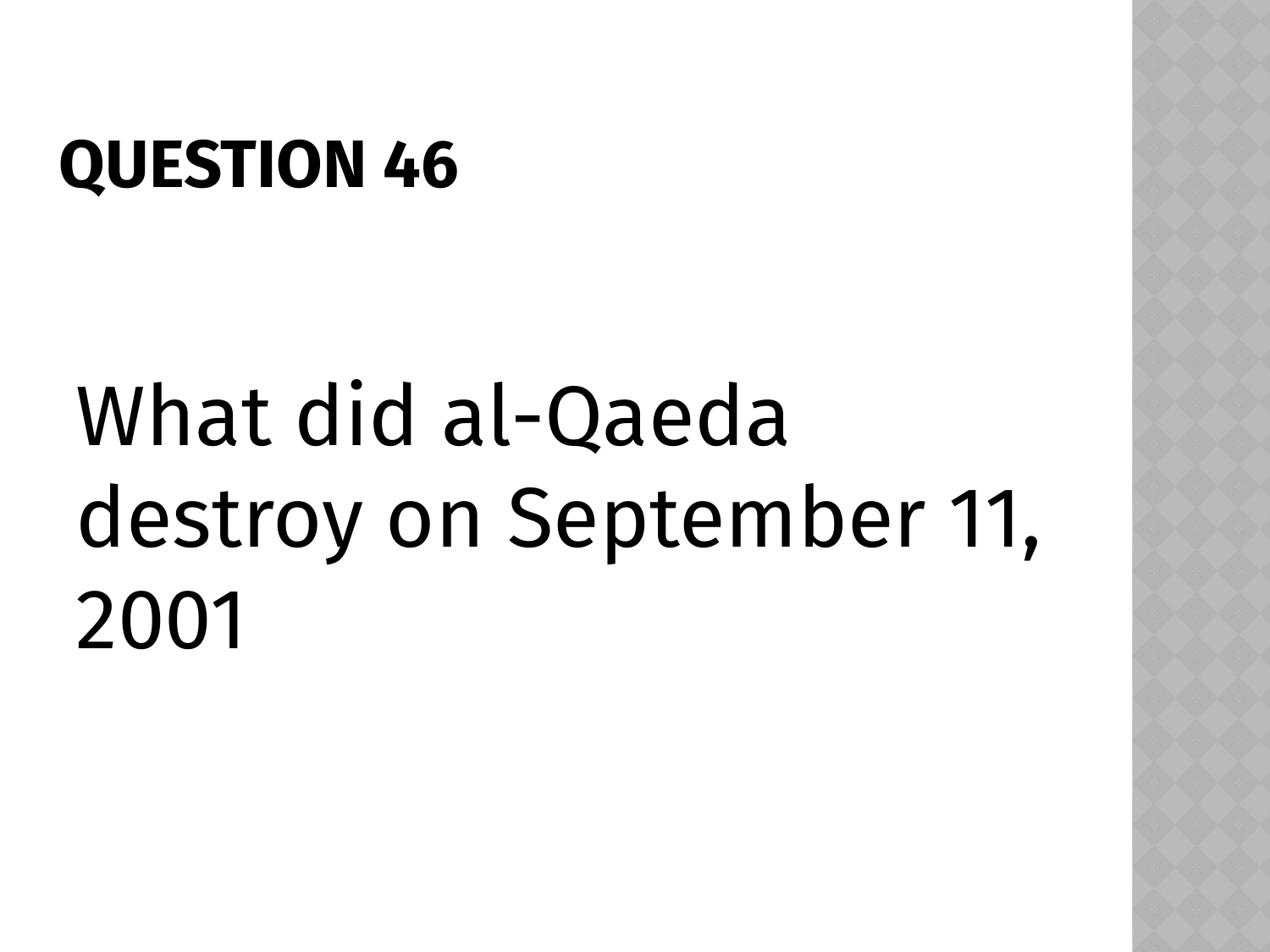

# Question 46

What did al-Qaeda destroy on September 11, 2001